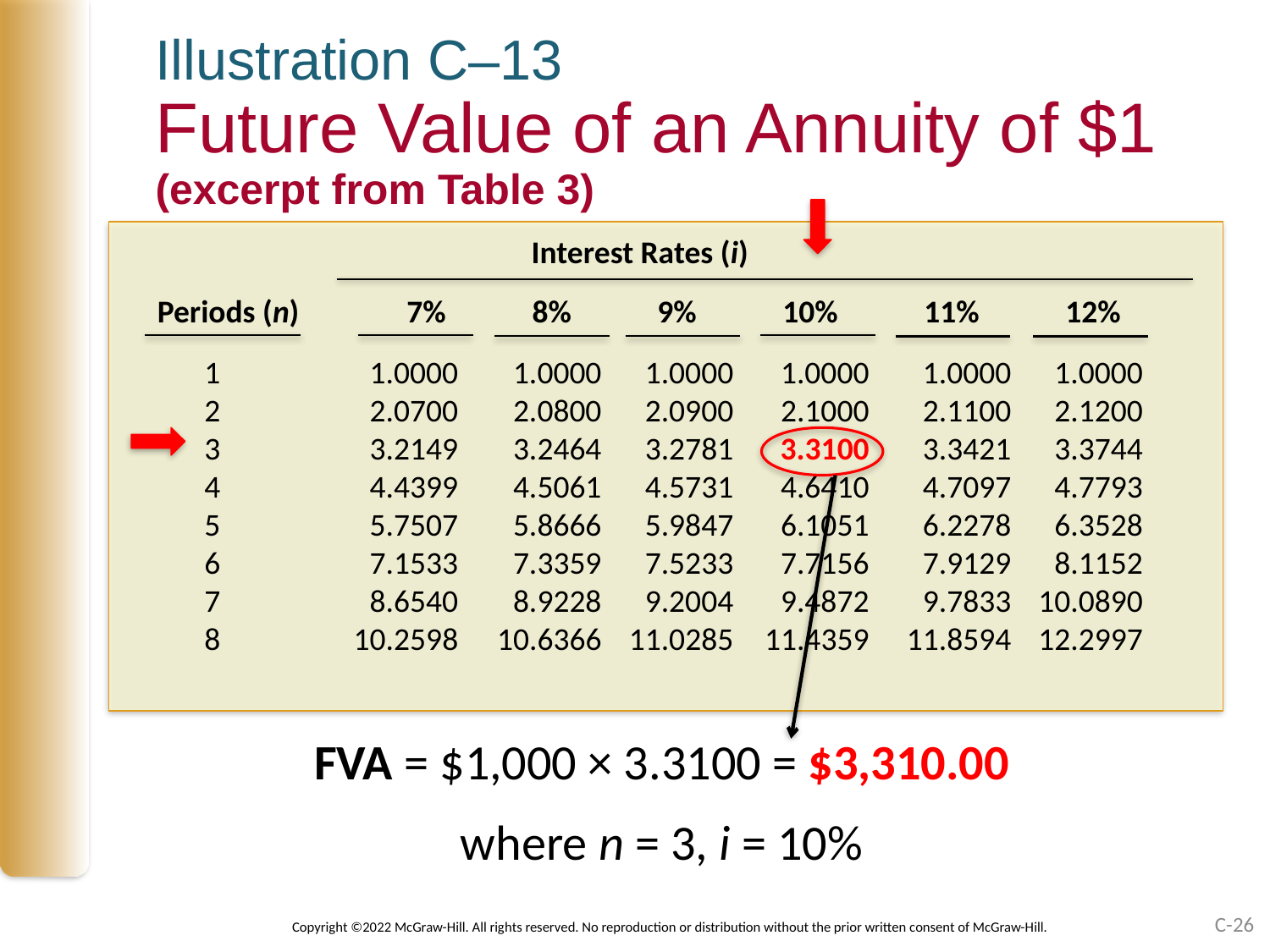

# Illustration C–13 Future Value of an Annuity of $1 (excerpt from Table 3)

Interest Rates (i)
Periods (n)               7%            8%            9%            10%            11%            12%
1
2
3
4
5
6
7
8
1.0000
2.0700
3.2149
4.4399
5.7507
7.1533
8.6540
10.2598
1.0000
2.0800
3.2464
4.5061
5.8666
7.3359
8.9228
10.6366
1.0000
2.0900
3.2781
4.5731
5.9847
7.5233
9.2004
11.0285
1.0000
2.1000
3.3100
4.6410
6.1051
7.7156
9.4872
11.4359
1.0000
2.1100
3.3421
4.7097
6.2278
7.9129
9.7833
11.8594
1.0000
2.1200
3.3744
4.7793
6.3528
8.1152
10.0890
12.2997

FVA = $1,000 × 3.3100 = $3,310.00
where n = 3, i = 10%
C-26
Copyright ©2022 McGraw-Hill. All rights reserved. No reproduction or distribution without the prior written consent of McGraw-Hill.